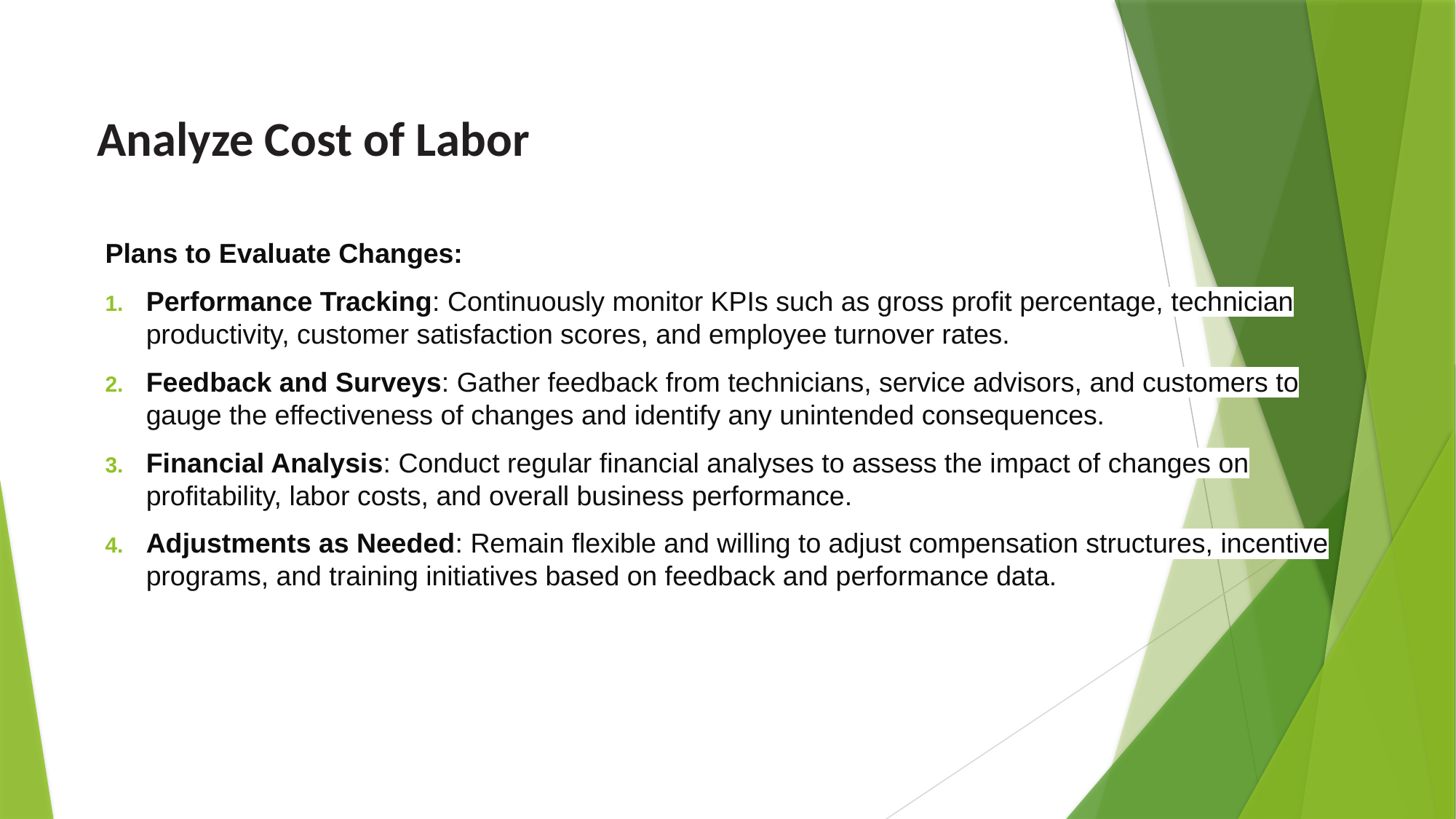

# Analyze Cost of Labor
Plans to Evaluate Changes:
Performance Tracking: Continuously monitor KPIs such as gross profit percentage, technician productivity, customer satisfaction scores, and employee turnover rates.
Feedback and Surveys: Gather feedback from technicians, service advisors, and customers to gauge the effectiveness of changes and identify any unintended consequences.
Financial Analysis: Conduct regular financial analyses to assess the impact of changes on profitability, labor costs, and overall business performance.
Adjustments as Needed: Remain flexible and willing to adjust compensation structures, incentive programs, and training initiatives based on feedback and performance data.